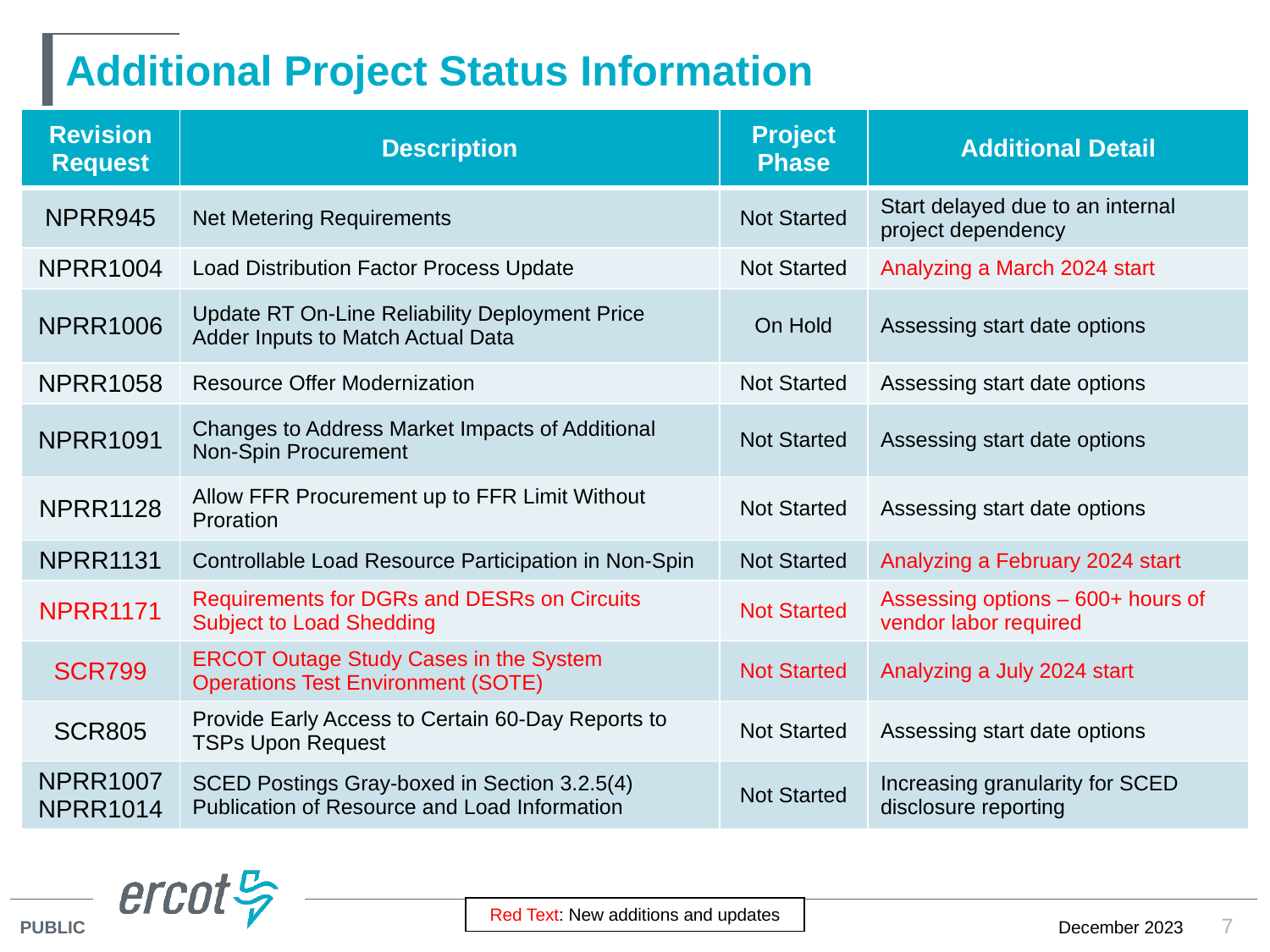

# Additional Project Status Information
| Revision Request | Description | Project Phase | Additional Detail |
| --- | --- | --- | --- |
| NPRR945 | Net Metering Requirements | Not Started | Start delayed due to an internal project dependency |
| NPRR1004 | Load Distribution Factor Process Update | Not Started | Analyzing a March 2024 start |
| NPRR1006 | Update RT On-Line Reliability Deployment Price Adder Inputs to Match Actual Data | On Hold | Assessing start date options |
| NPRR1058 | Resource Offer Modernization | Not Started | Assessing start date options |
| NPRR1091 | Changes to Address Market Impacts of Additional Non-Spin Procurement | Not Started | Assessing start date options |
| NPRR1128 | Allow FFR Procurement up to FFR Limit Without Proration | Not Started | Assessing start date options |
| NPRR1131 | Controllable Load Resource Participation in Non-Spin | Not Started | Analyzing a February 2024 start |
| NPRR1171 | Requirements for DGRs and DESRs on Circuits Subject to Load Shedding | Not Started | Assessing options – 600+ hours of vendor labor required |
| SCR799 | ERCOT Outage Study Cases in the System Operations Test Environment (SOTE) | Not Started | Analyzing a July 2024 start |
| SCR805 | Provide Early Access to Certain 60-Day Reports to TSPs Upon Request | Not Started | Assessing start date options |
| NPRR1007 NPRR1014 | SCED Postings Gray-boxed in Section 3.2.5(4) Publication of Resource and Load Information | Not Started | Increasing granularity for SCED disclosure reporting |
Red Text: New additions and updates
7